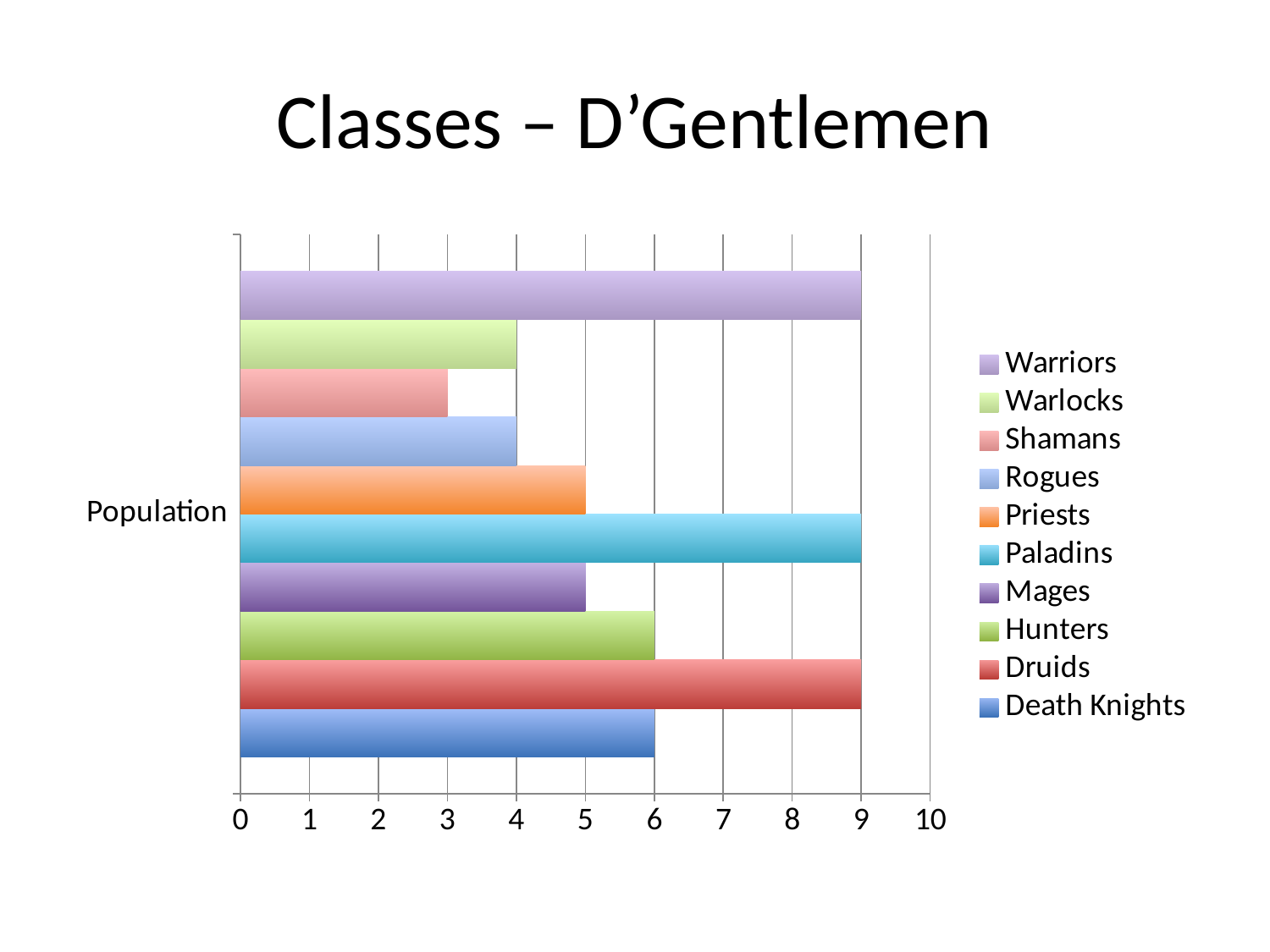

# Classes – D’Gentlemen

### Chart

| Category | Death Knights | Druids | Hunters | Mages | Paladins | Priests | Rogues | Shamans | Warlocks | Warriors |
|---|---|---|---|---|---|---|---|---|---|---|
| Population | 6.0 | 9.0 | 6.0 | 5.0 | 9.0 | 5.0 | 4.0 | 3.0 | 4.0 | 9.0 |